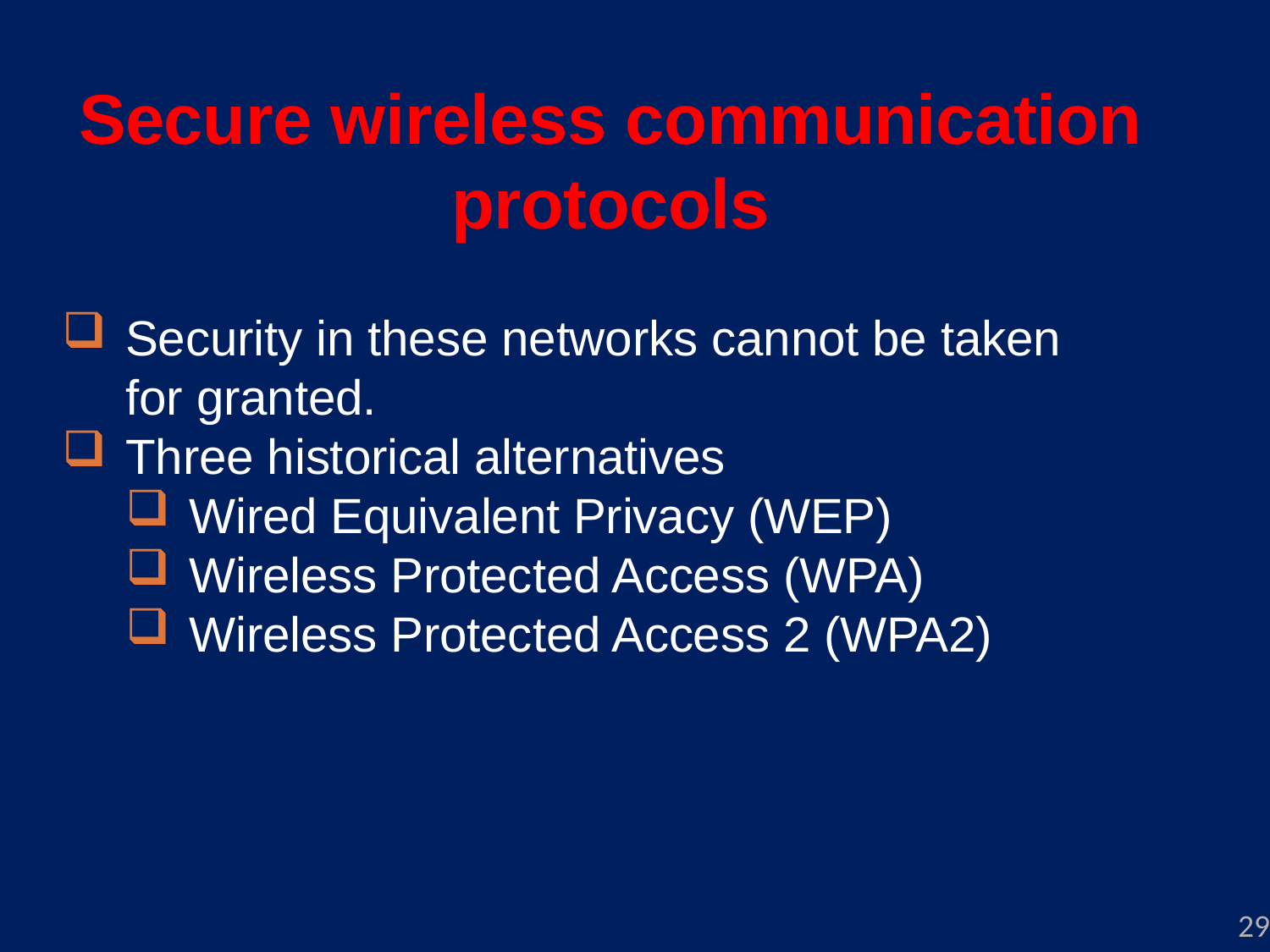

Secure wireless communication protocols
Security in these networks cannot be taken for granted.
Three historical alternatives
Wired Equivalent Privacy (WEP)
Wireless Protected Access (WPA)
Wireless Protected Access 2 (WPA2)
29